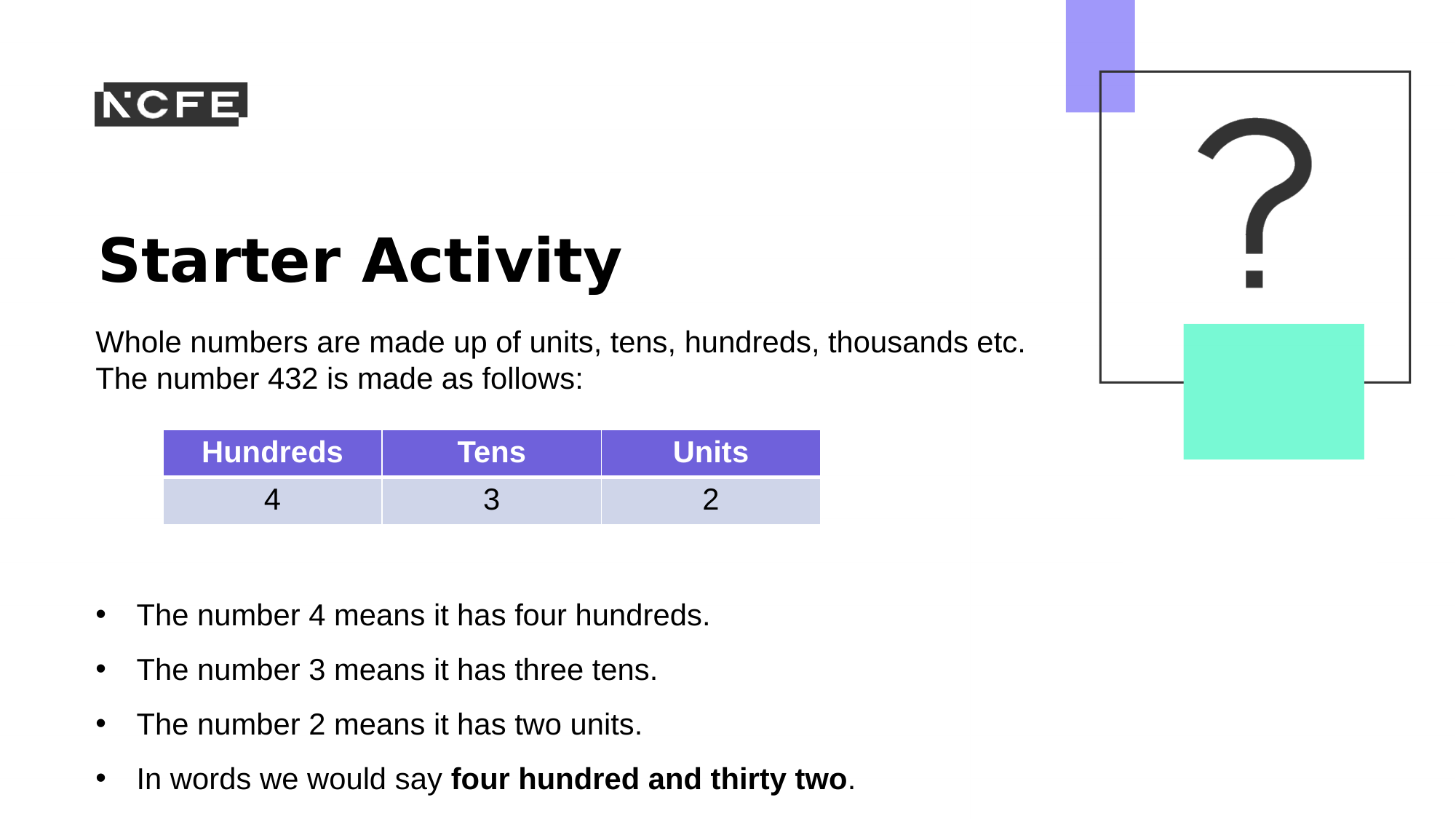

Whole numbers are made up of units, tens, hundreds, thousands etc.
The number 432 is made as follows:

The number 4 means it has four hundreds.
The number 3 means it has three tens.
The number 2 means it has two units.
In words we would say four hundred and thirty two.
| Hundreds | Tens | Units |
| --- | --- | --- |
| 4 | 3 | 2 |